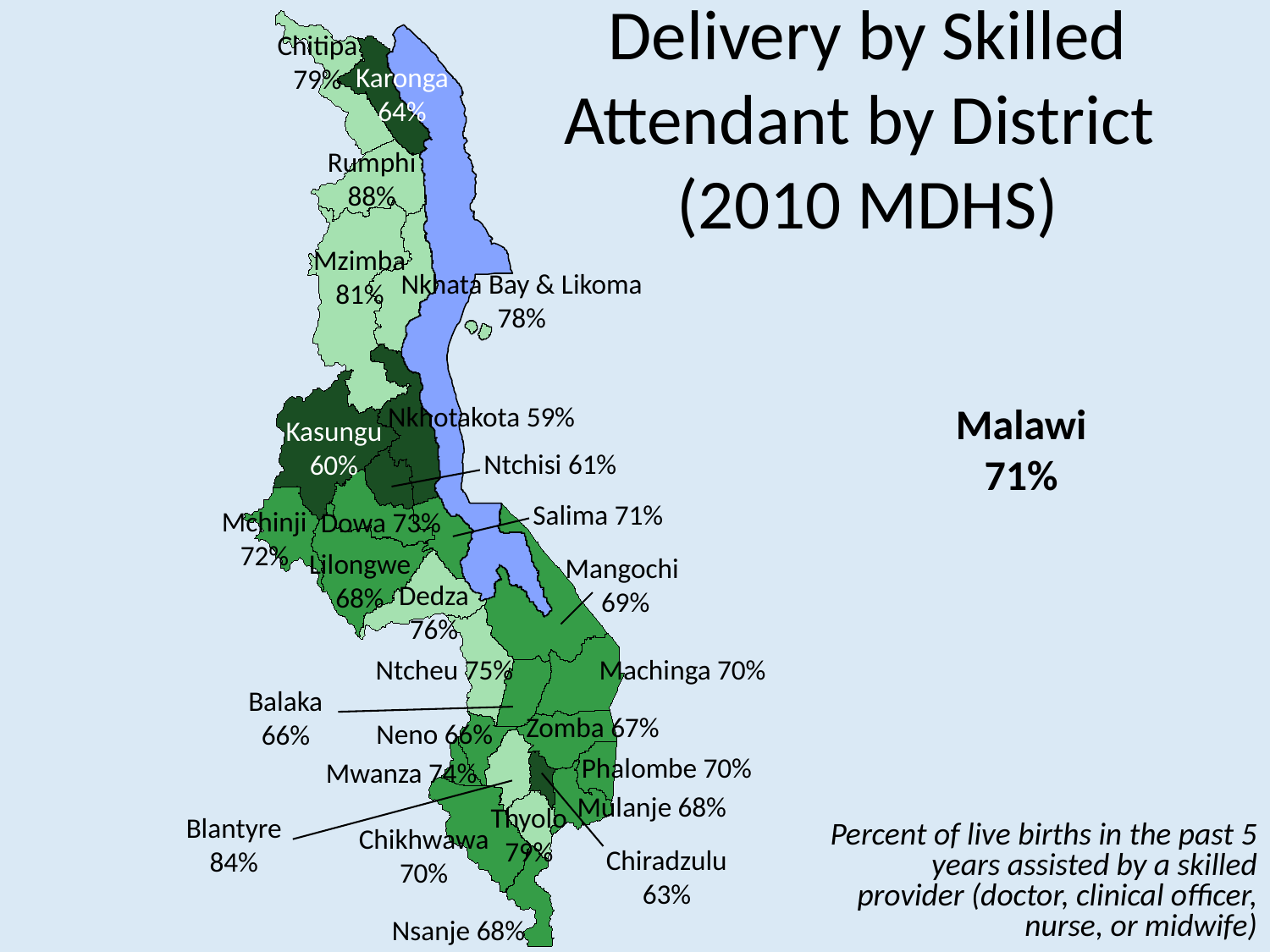

Chitipa
79%
Karonga
64%
Delivery by Skilled Attendant by District
(2010 MDHS)
Rumphi
88%
Mzimba
81%
Nkhata Bay & Likoma
78%
Malawi
71%
Nkhotakota 59%
Kasungu
60%
Ntchisi 61%
Salima 71%
Mchinji
72%
Dowa 73%
Lilongwe
68%
Mangochi
69%
Dedza
76%
Ntcheu 75%
Machinga 70%
Balaka
66%
Zomba 67%
Neno 66%
Phalombe 70%
Mwanza 74%
Mulanje 68%
Thyolo
79%
Blantyre
84%
Chikhwawa 70%
Percent of live births in the past 5 years assisted by a skilled provider (doctor, clinical officer, nurse, or midwife)
Chiradzulu
63%
Nsanje 68%